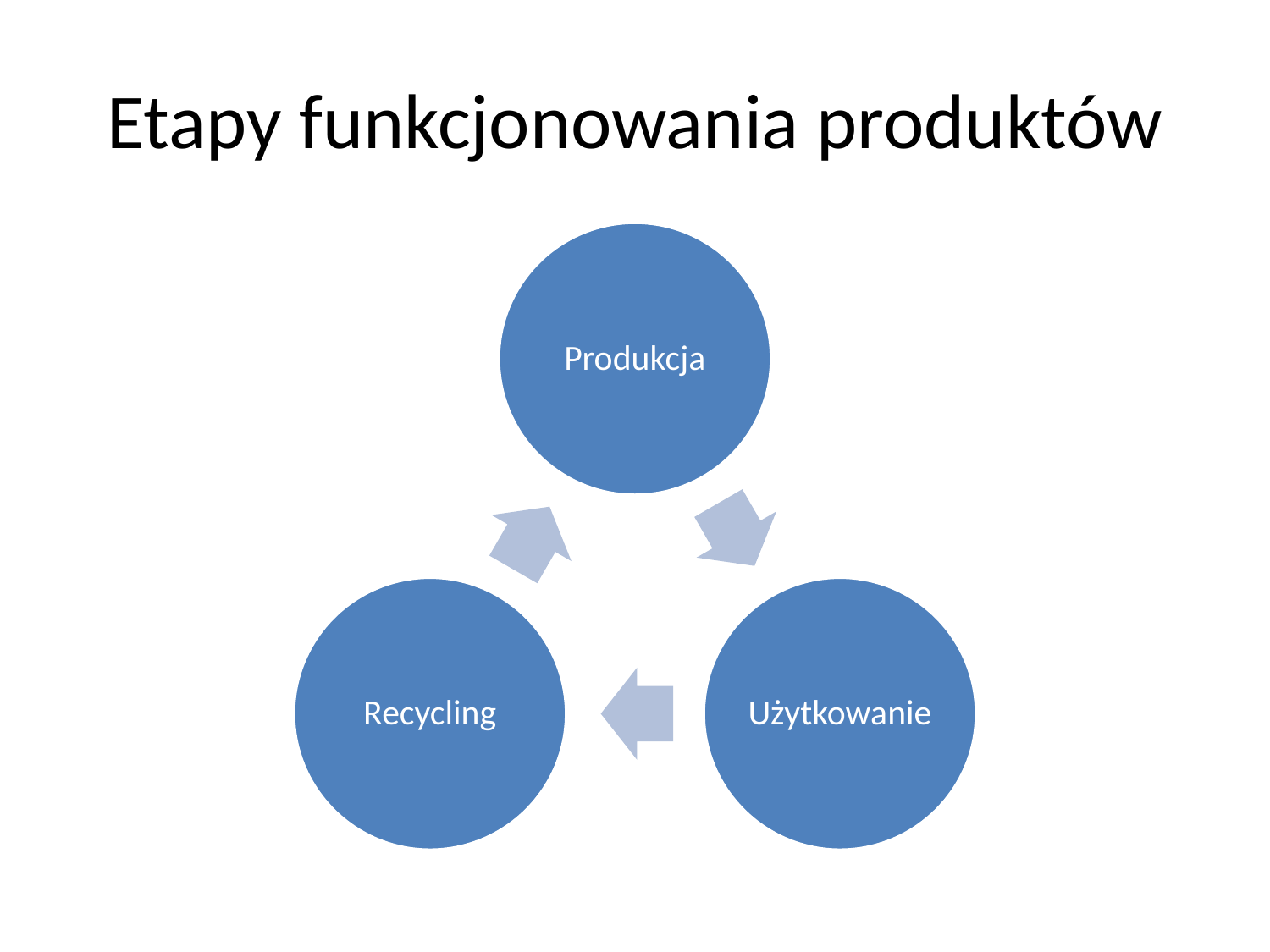

# Etapy funkcjonowania produktów
Produkcja

Użytkowanie

Recycling